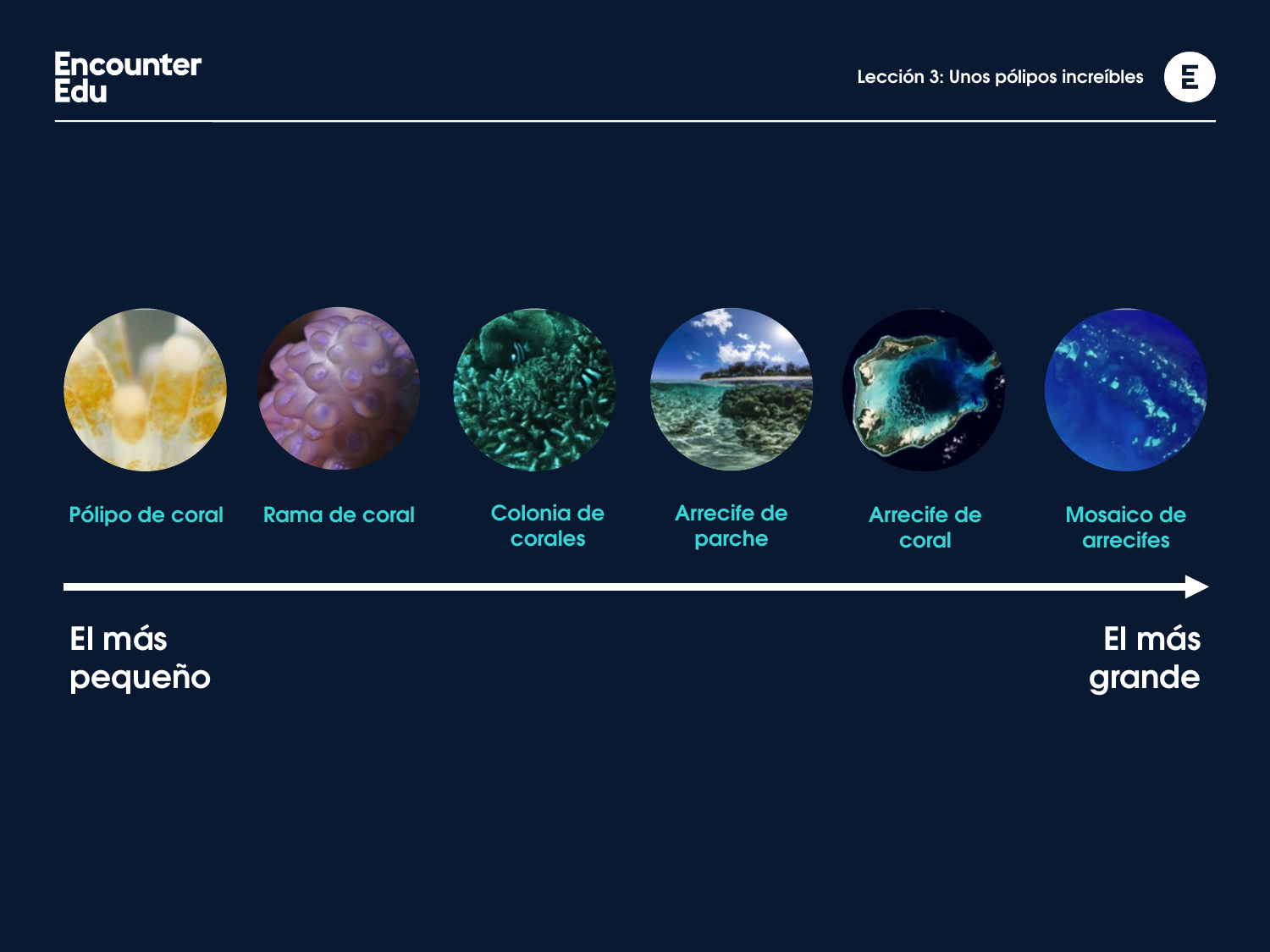

# Lección 3: Unos pólipos increíbles

Colonia de corales
Arrecife de parche
Pólipo de coral
Rama de coral
Arrecife de coral
Mosaico de arrecifes
El más pequeño
El más grande